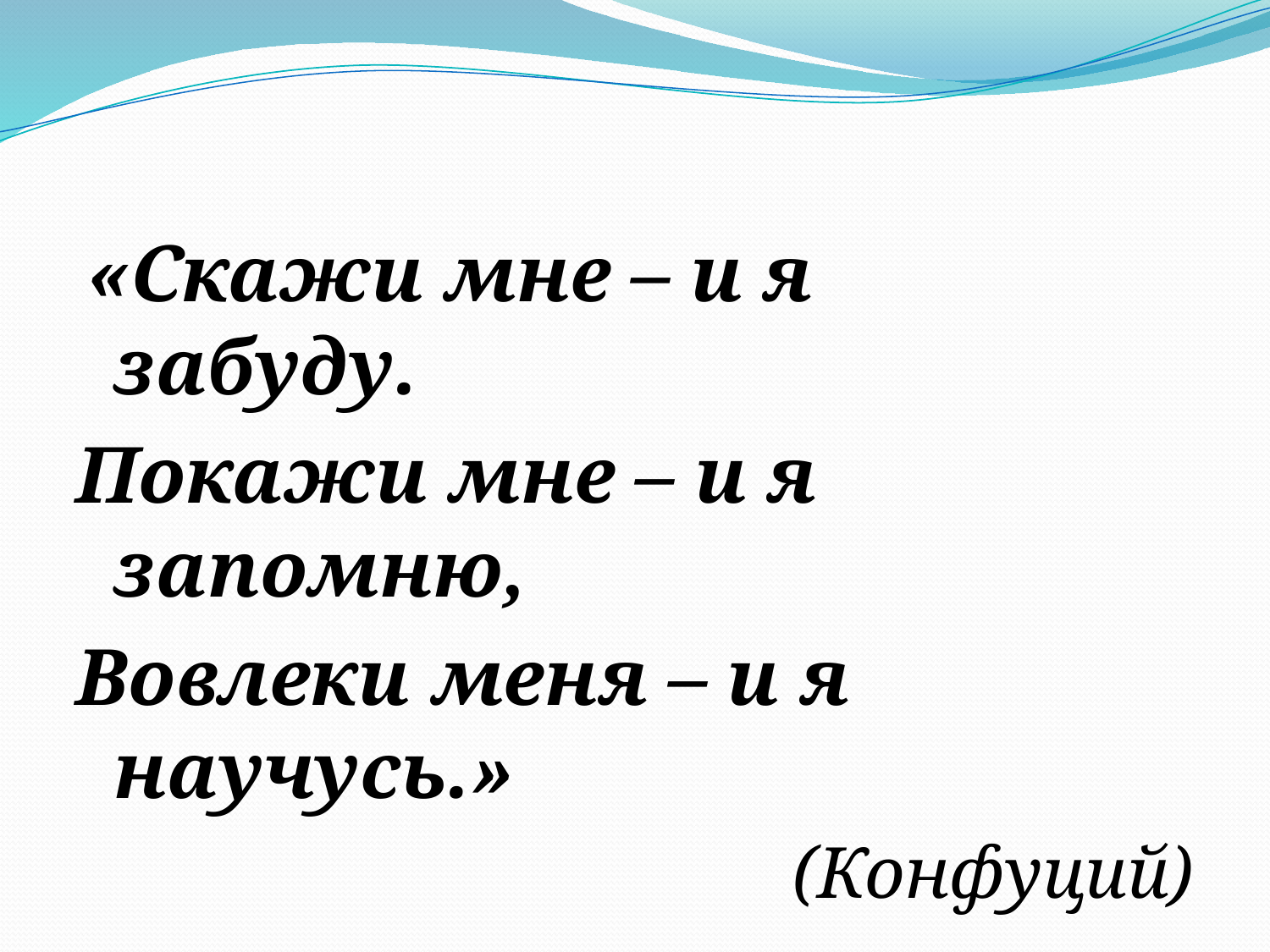

«Скажи мне – и я    забуду.
Покажи мне – и я запомню,
Вовлеки меня – и я научусь.»
(Конфуций)